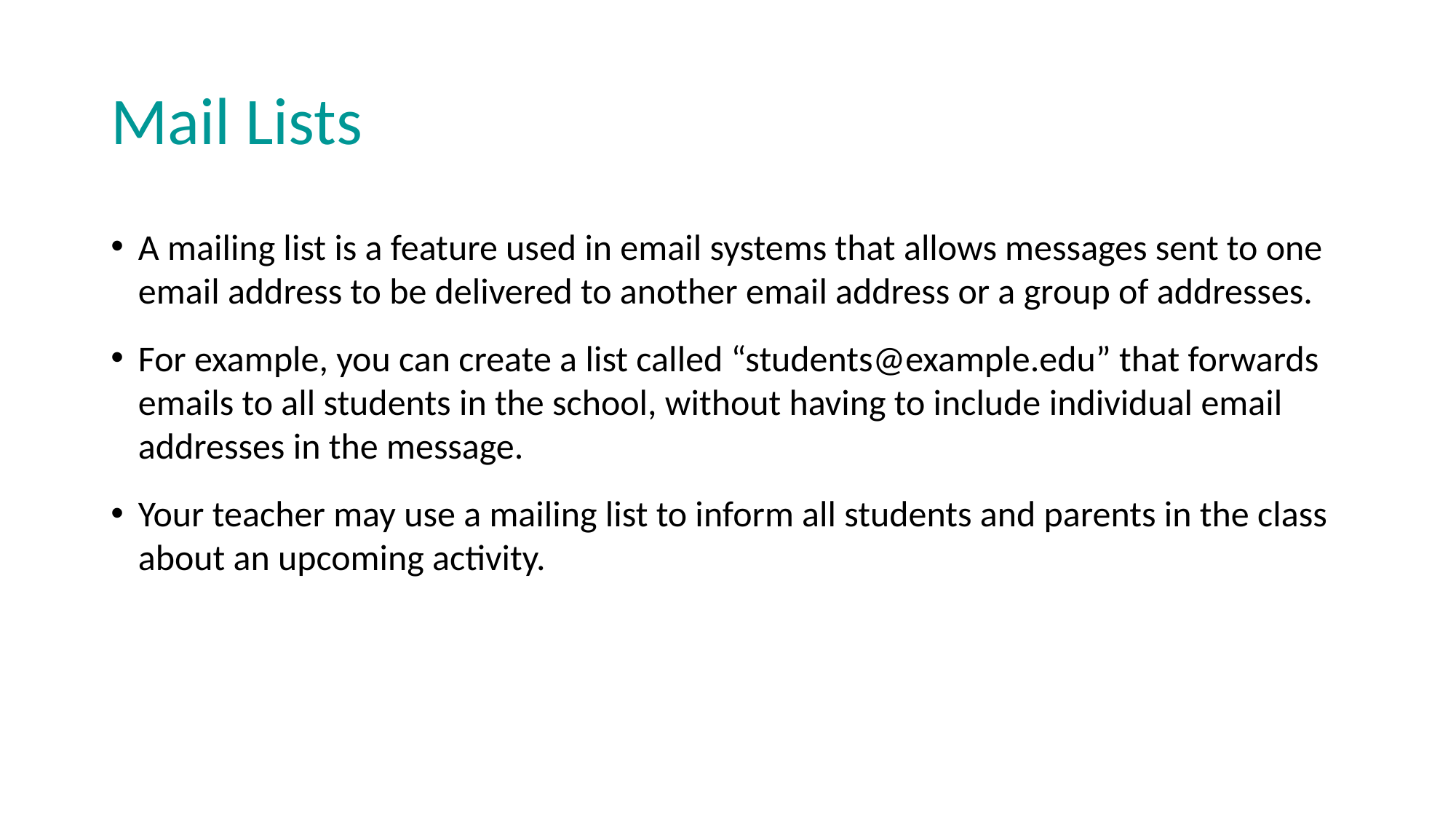

# Mail Lists
A mailing list is a feature used in email systems that allows messages sent to one email address to be delivered to another email address or a group of addresses.
For example, you can create a list called “students@example.edu” that forwards emails to all students in the school, without having to include individual email addresses in the message.
Your teacher may use a mailing list to inform all students and parents in the class about an upcoming activity.